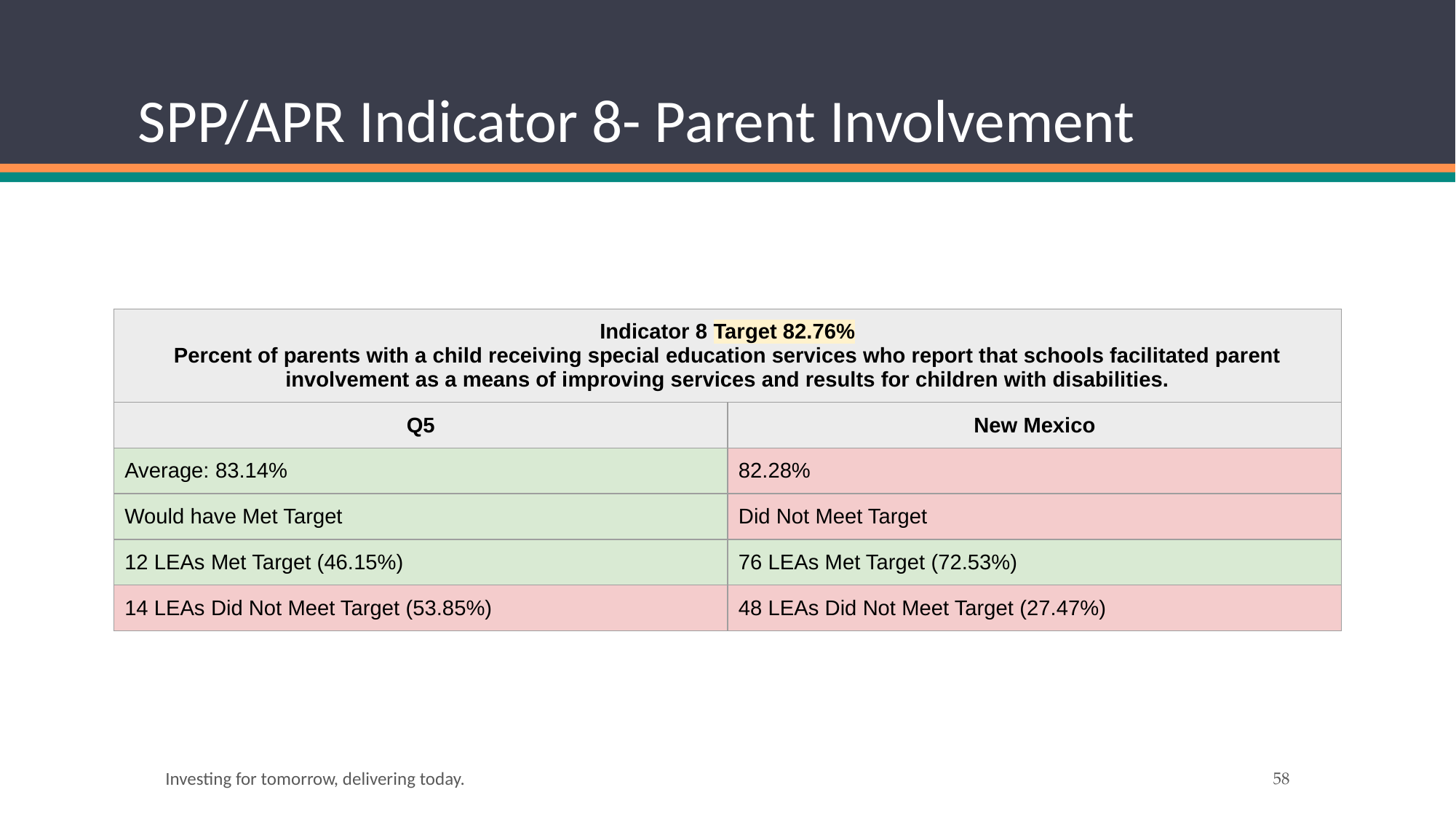

# SPP/APR Indicator 8- Parent Involvement
| Indicator 8 Target 82.76% Percent of parents with a child receiving special education services who report that schools facilitated parent involvement as a means of improving services and results for children with disabilities. |  |
| --- | --- |
| Q5 | New Mexico |
| Average: 83.14% | 82.28% |
| Would have Met Target | Did Not Meet Target |
| 12 LEAs Met Target (46.15%) | 76 LEAs Met Target (72.53%) |
| 14 LEAs Did Not Meet Target (53.85%) | 48 LEAs Did Not Meet Target (27.47%) |
Investing for tomorrow, delivering today.
58